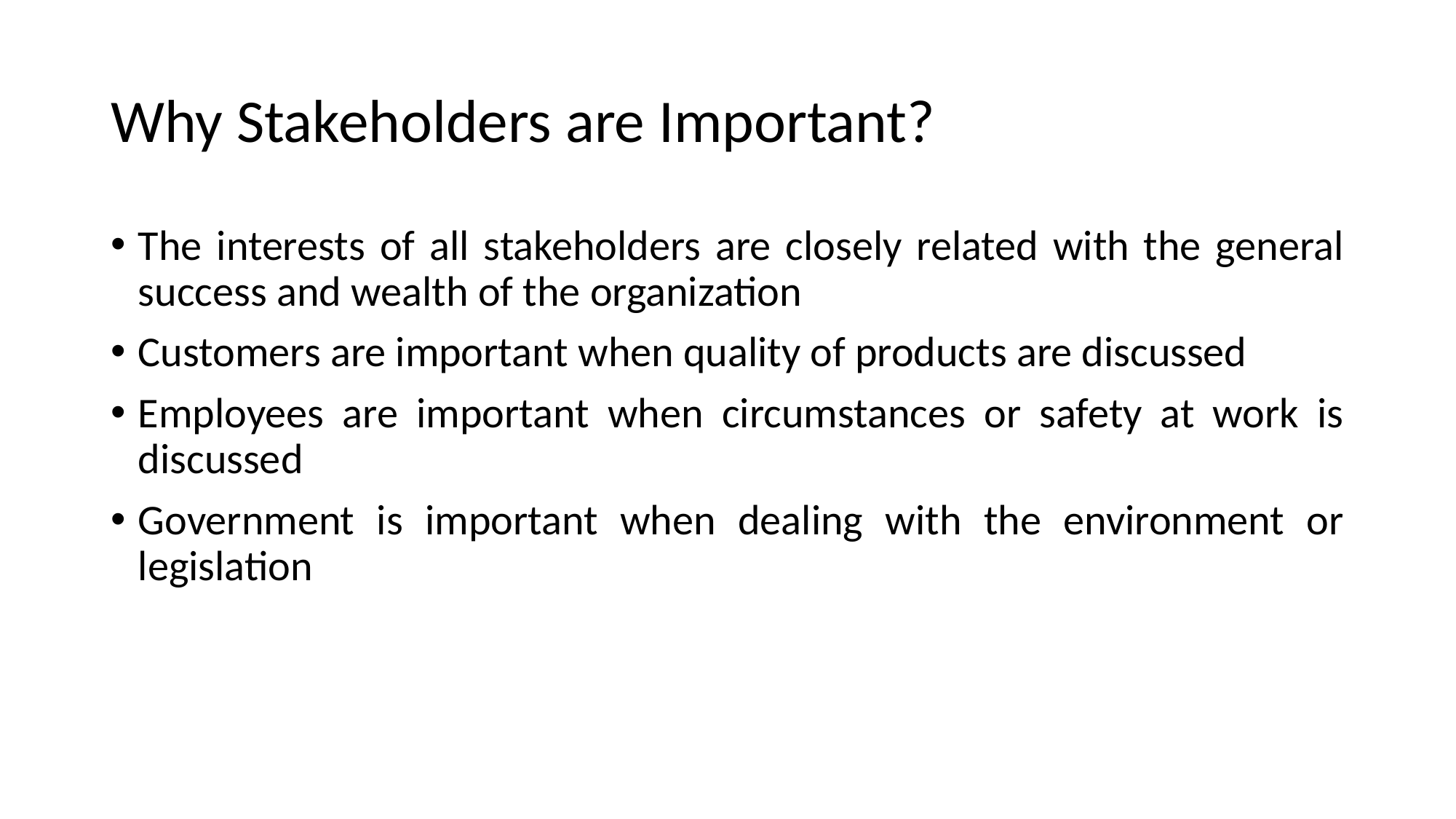

# Why Stakeholders are Important?
The interests of all stakeholders are closely related with the general success and wealth of the organization
Customers are important when quality of products are discussed
Employees are important when circumstances or safety at work is discussed
Government is important when dealing with the environment or legislation